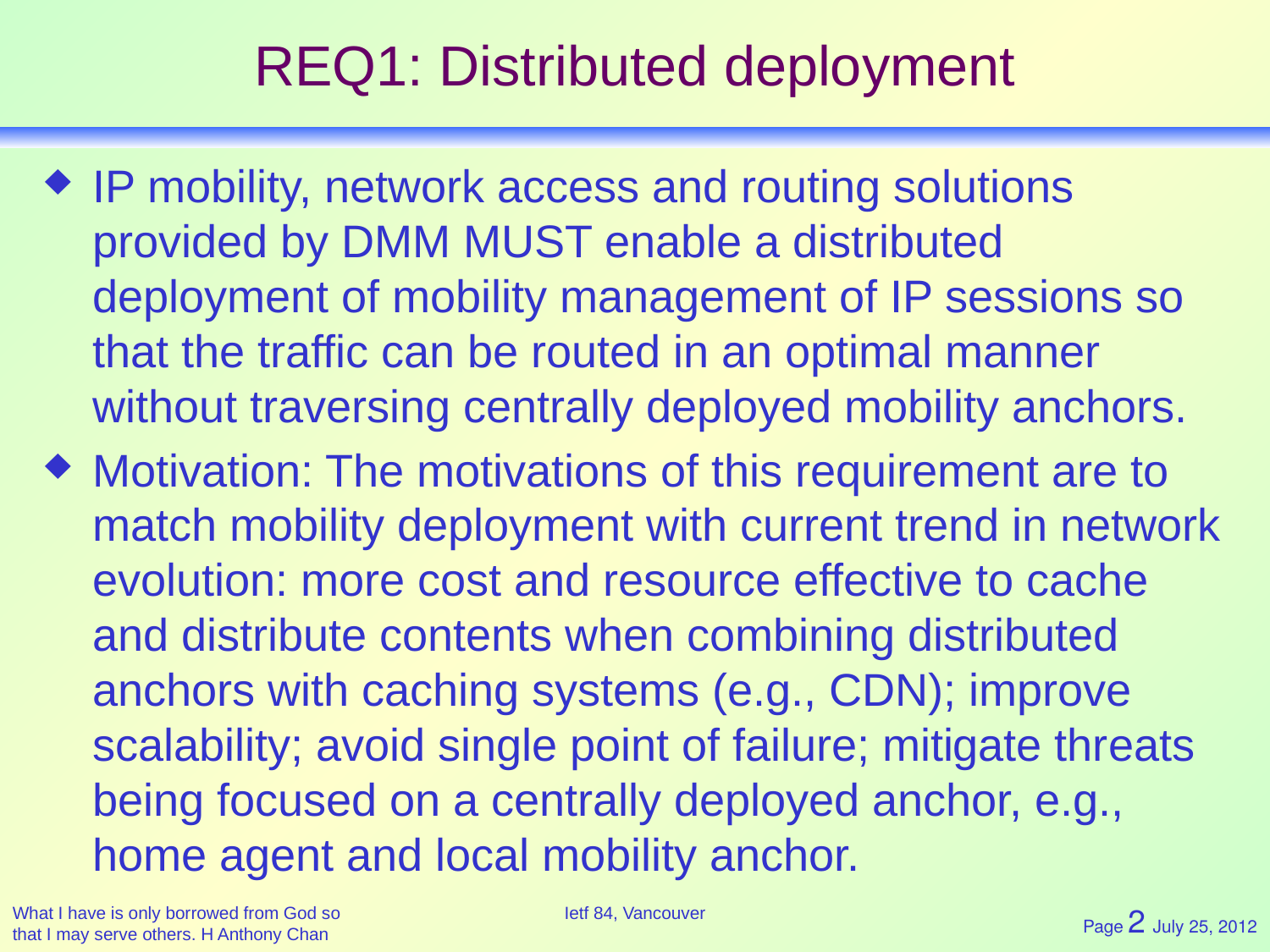

# REQ1: Distributed deployment
IP mobility, network access and routing solutions provided by DMM MUST enable a distributed deployment of mobility management of IP sessions so that the traffic can be routed in an optimal manner without traversing centrally deployed mobility anchors.
Motivation: The motivations of this requirement are to match mobility deployment with current trend in network evolution: more cost and resource effective to cache and distribute contents when combining distributed anchors with caching systems (e.g., CDN); improve scalability; avoid single point of failure; mitigate threats being focused on a centrally deployed anchor, e.g., home agent and local mobility anchor.